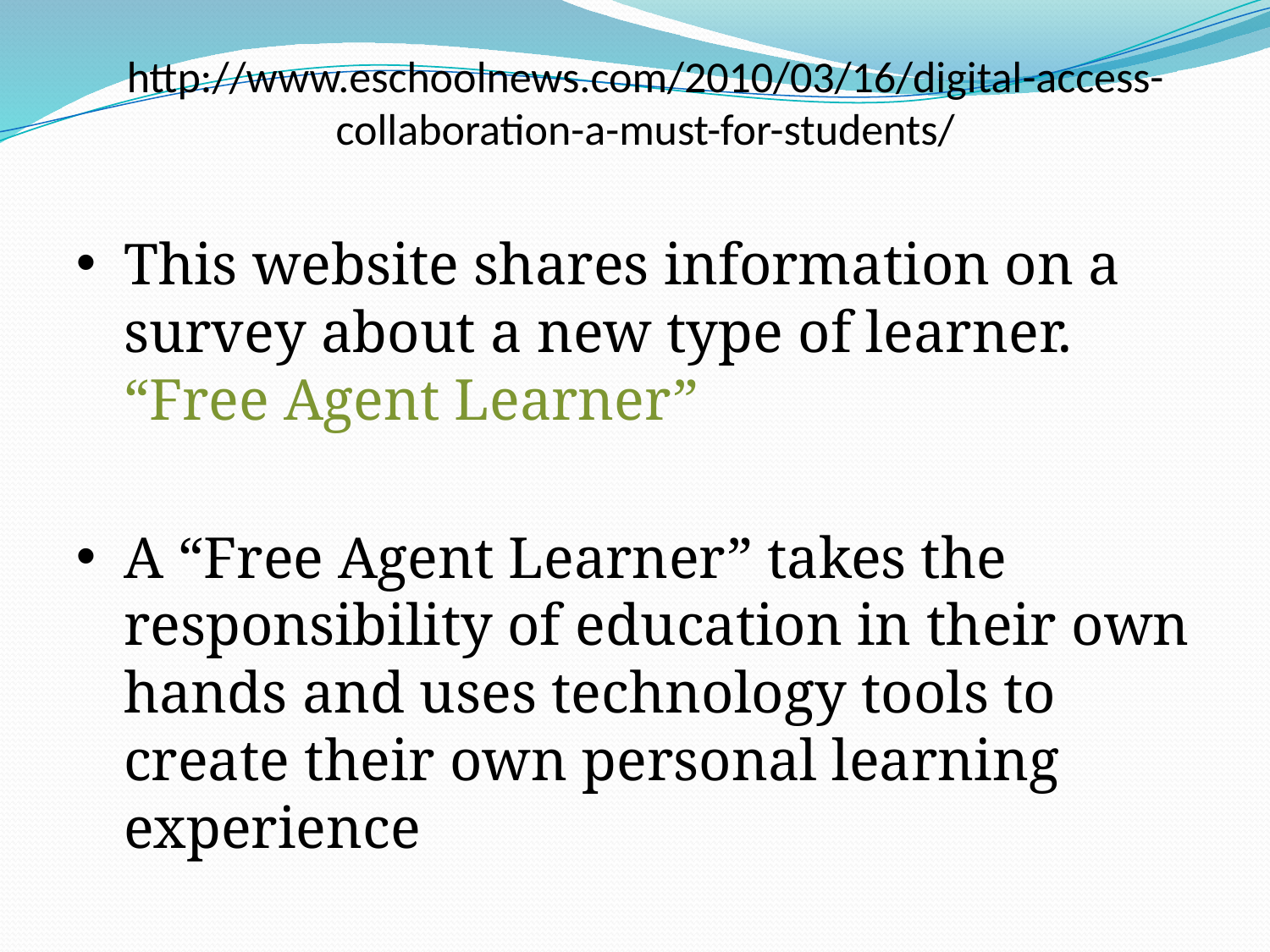

http://www.eschoolnews.com/2010/03/16/digital-access-collaboration-a-must-for-students/
This website shares information on a survey about a new type of learner.
“Free Agent Learner”

A “Free Agent Learner” takes the responsibility of education in their own hands and uses technology tools to create their own personal learning experience